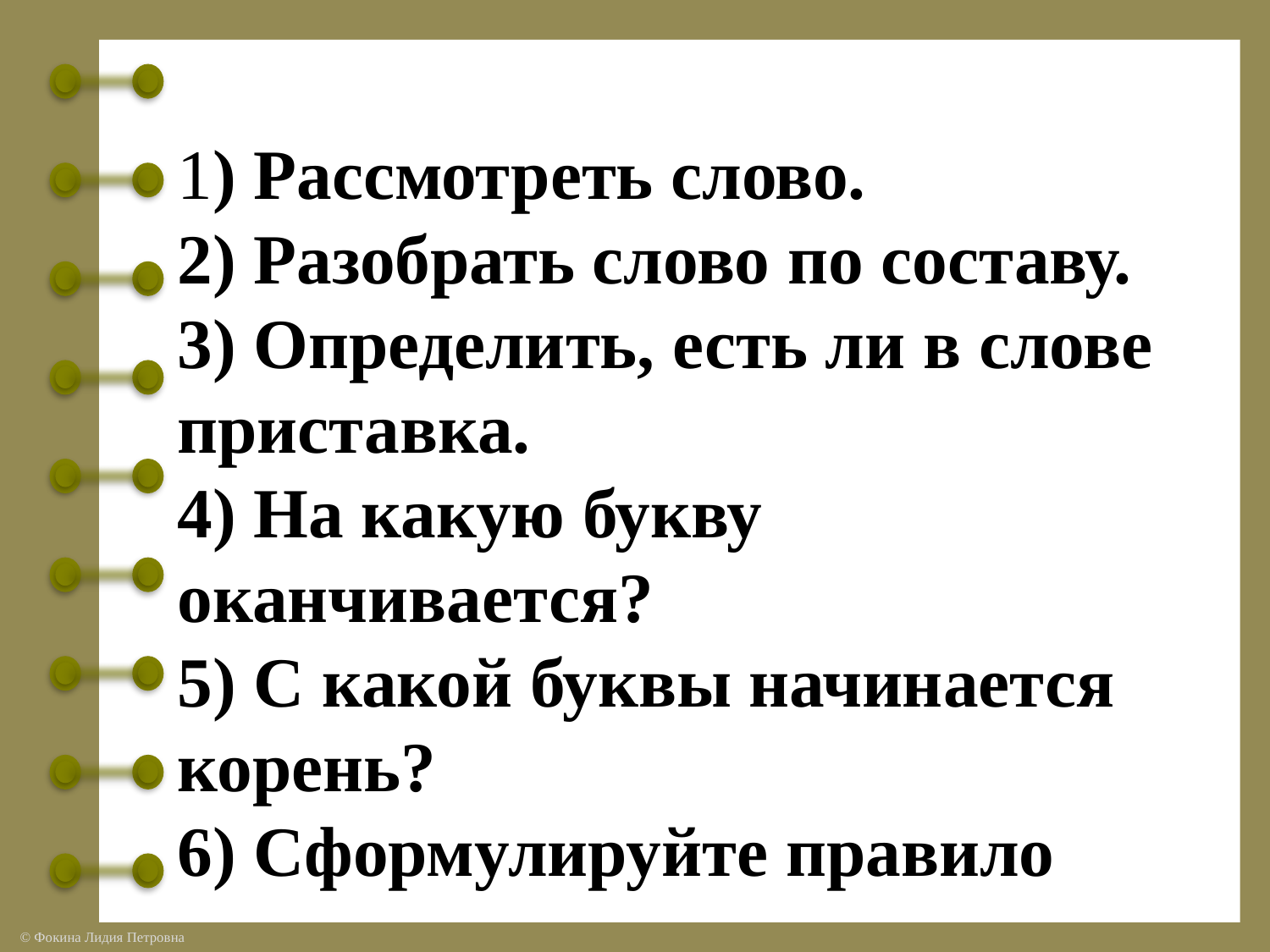

# 1) Рассмотреть слово. 2) Разобрать слово по составу. 3) Определить, есть ли в слове приставка. 4) На какую букву оканчивается? 5) С какой буквы начинается корень? 6) Сформулируйте правило